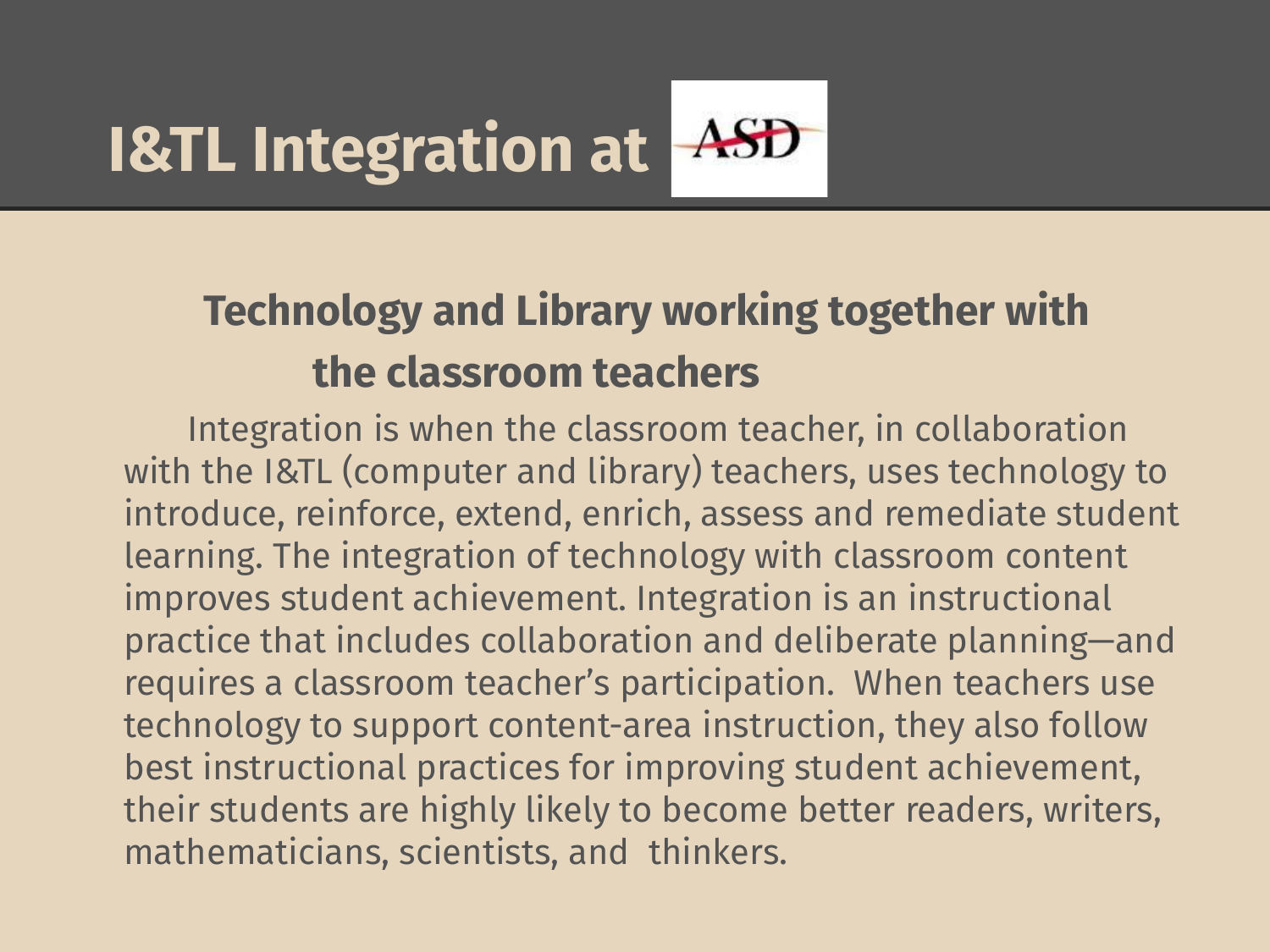

# I&TL Integration at

Technology and Library working together with
           the classroom teachers
Integration is when the classroom teacher, in collaboration with the I&TL (computer and library) teachers, uses technology to introduce, reinforce, extend, enrich, assess and remediate student learning. The integration of technology with classroom content improves student achievement. Integration is an instructional practice that includes collaboration and deliberate planning—and requires a classroom teacher’s participation.  When teachers use technology to support content-area instruction, they also follow best instructional practices for improving student achievement, their students are highly likely to become better readers, writers, mathematicians, scientists, and  thinkers.